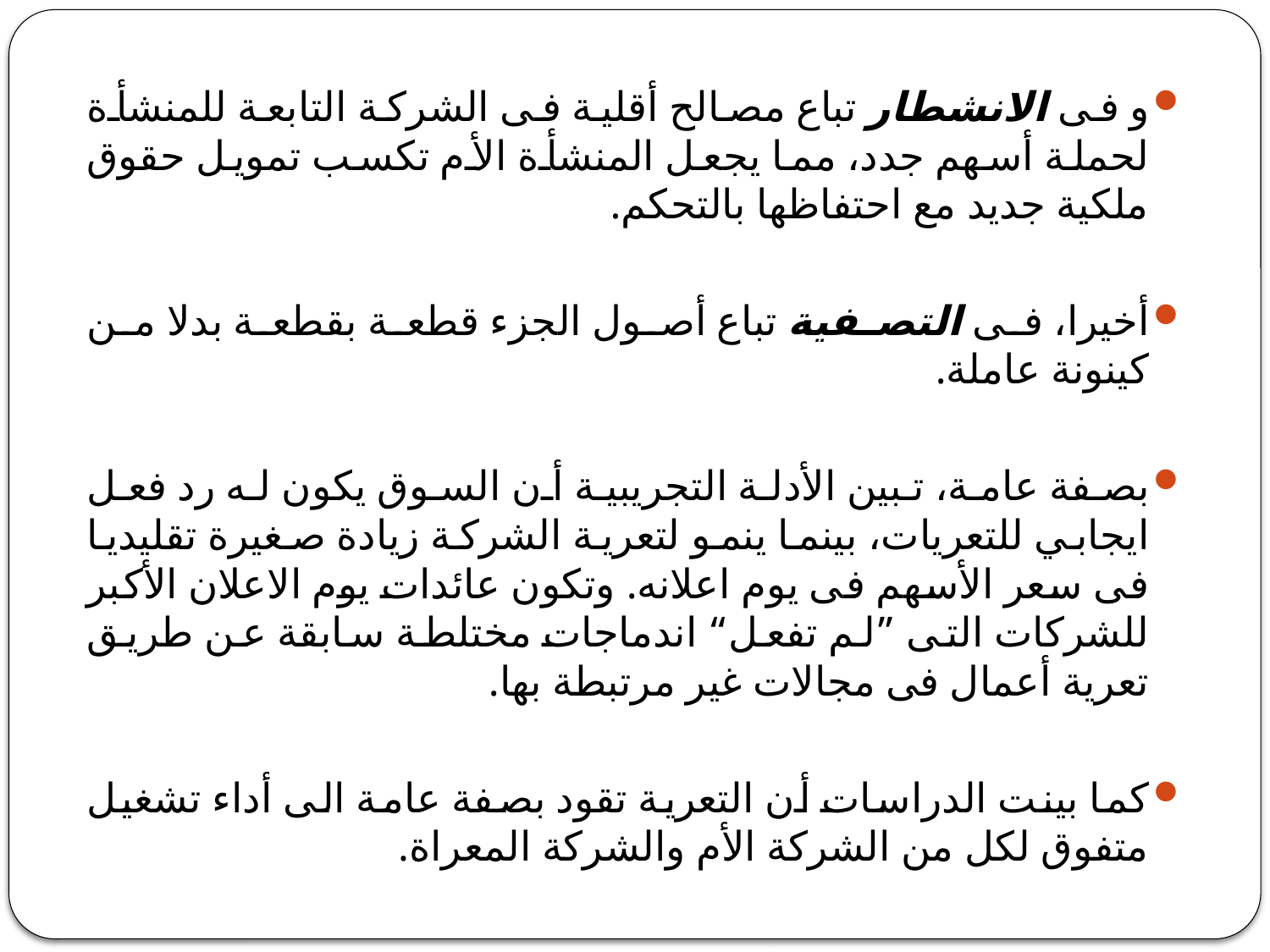

#
و فى الانشطار تباع مصالح أقلية فى الشركة التابعة للمنشأة لحملة أسهم جدد، مما يجعل المنشأة الأم تكسب تمويل حقوق ملكية جديد مع احتفاظها بالتحكم.

أخيرا، فى التصفية تباع أصول الجزء قطعة بقطعة بدلا من كينونة عاملة.

بصفة عامة، تبين الأدلة التجريبية أن السوق يكون له رد فعل ايجابي للتعريات، بينما ينمو لتعرية الشركة زيادة صغيرة تقليديا فى سعر الأسهم فى يوم اعلانه. وتكون عائدات يوم الاعلان الأكبر للشركات التى ”لم تفعل“ اندماجات مختلطة سابقة عن طريق تعرية أعمال فى مجالات غير مرتبطة بها.

كما بينت الدراسات أن التعرية تقود بصفة عامة الى أداء تشغيل متفوق لكل من الشركة الأم والشركة المعراة.